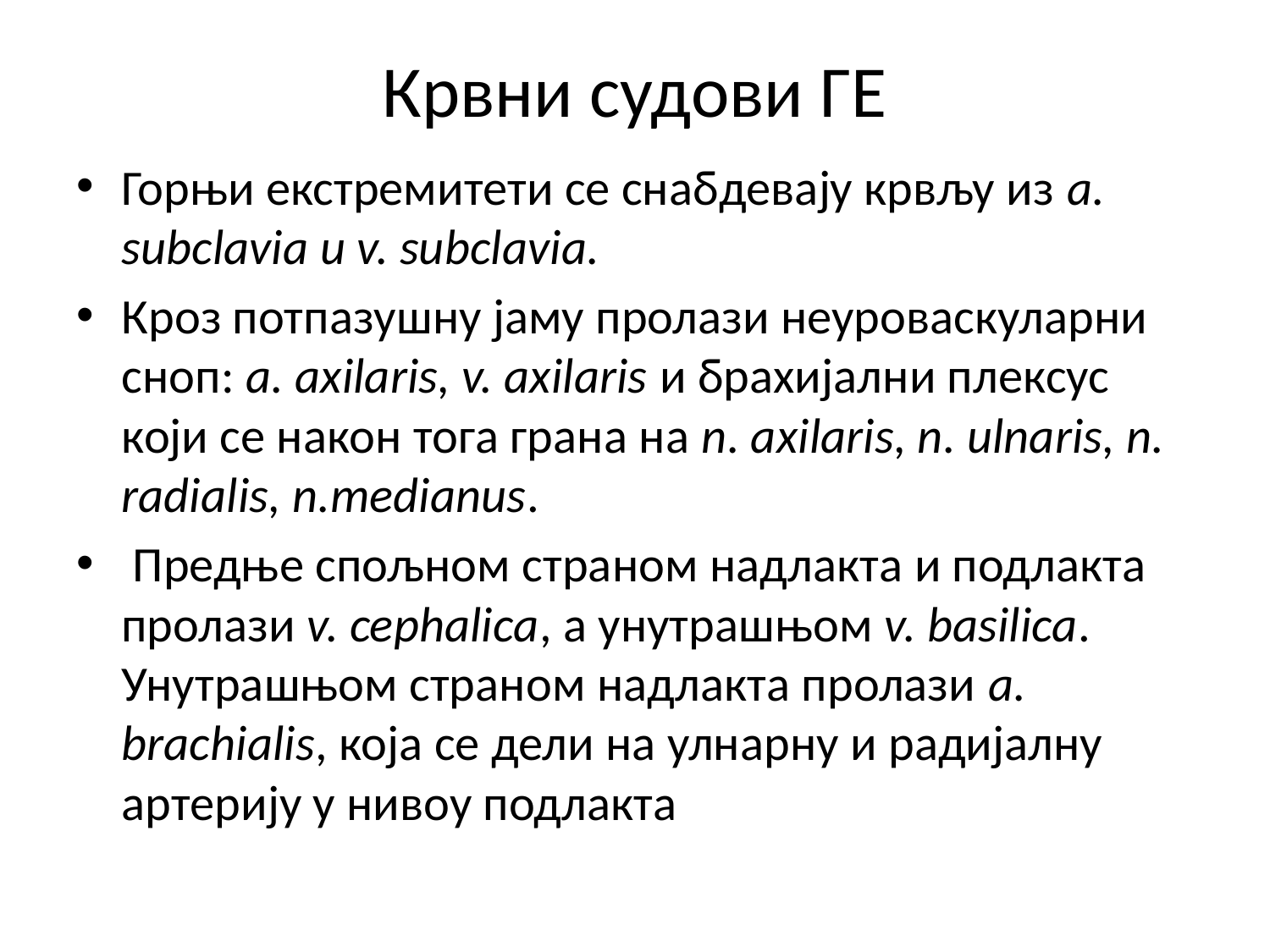

# Крвни судови ГЕ
Горњи екстремитети се снабдевају крвљу из a. subclavia и v. subclavia.
Кроз потпазушну јаму пролази неуроваскуларни сноп: а. axilaris, v. axilaris и брахијални плексус који се након тога грана на n. axilaris, n. ulnaris, n. radialis, n.medianus.
 Предње спољном страном надлакта и подлакта пролази v. cephalica, а унутрашњом v. basilica. Унутрашњом страном надлакта пролази a. brachialis, која се дели на улнарну и радијалну артерију у нивоу подлакта